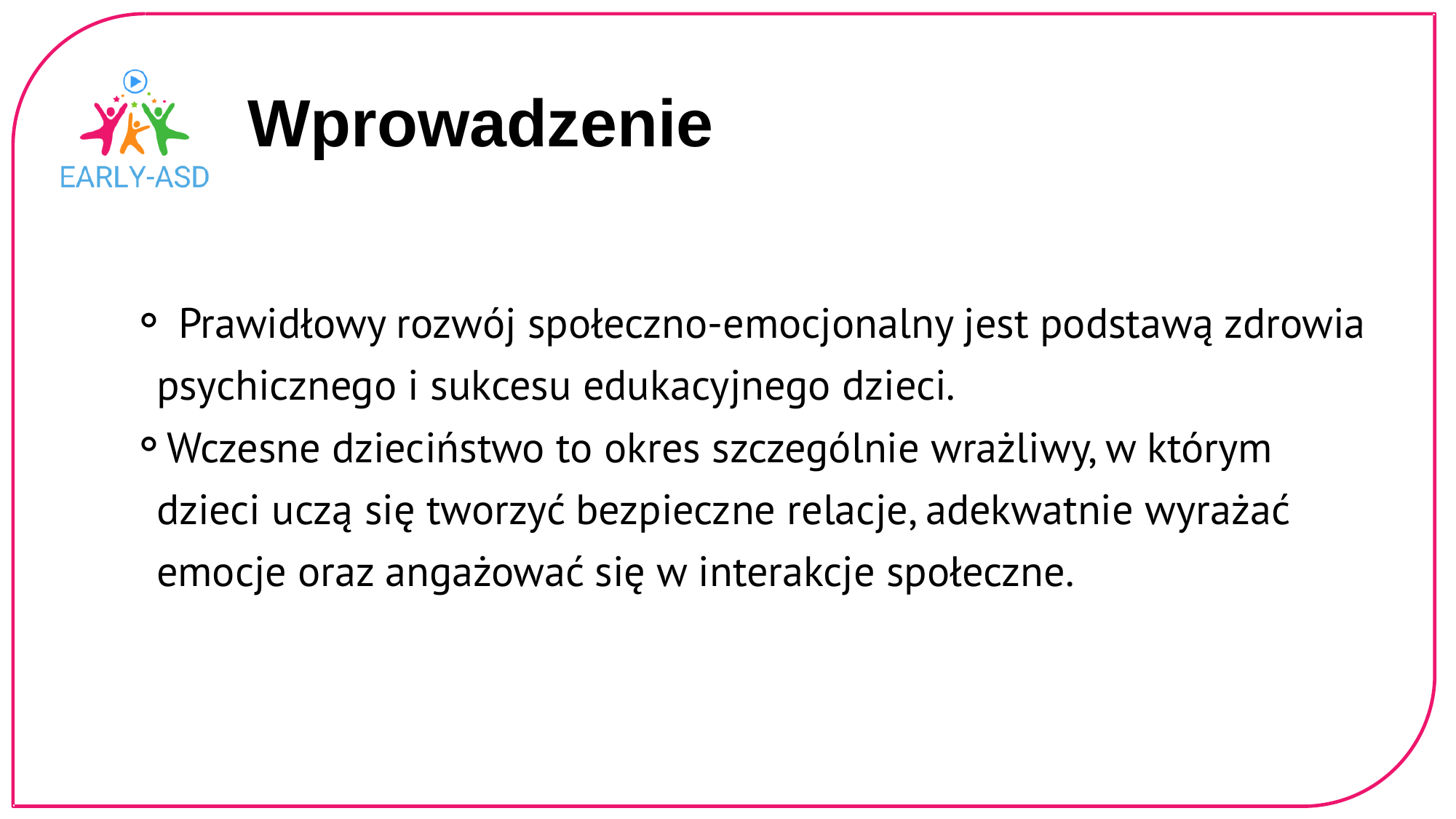

Wprowadzenie

 Prawidłowy rozwój społeczno-emocjonalny jest podstawą zdrowia psychicznego i sukcesu edukacyjnego dzieci.
Wczesne dzieciństwo to okres szczególnie wrażliwy, w którym dzieci uczą się tworzyć bezpieczne relacje, adekwatnie wyrażać emocje oraz angażować się w interakcje społeczne.